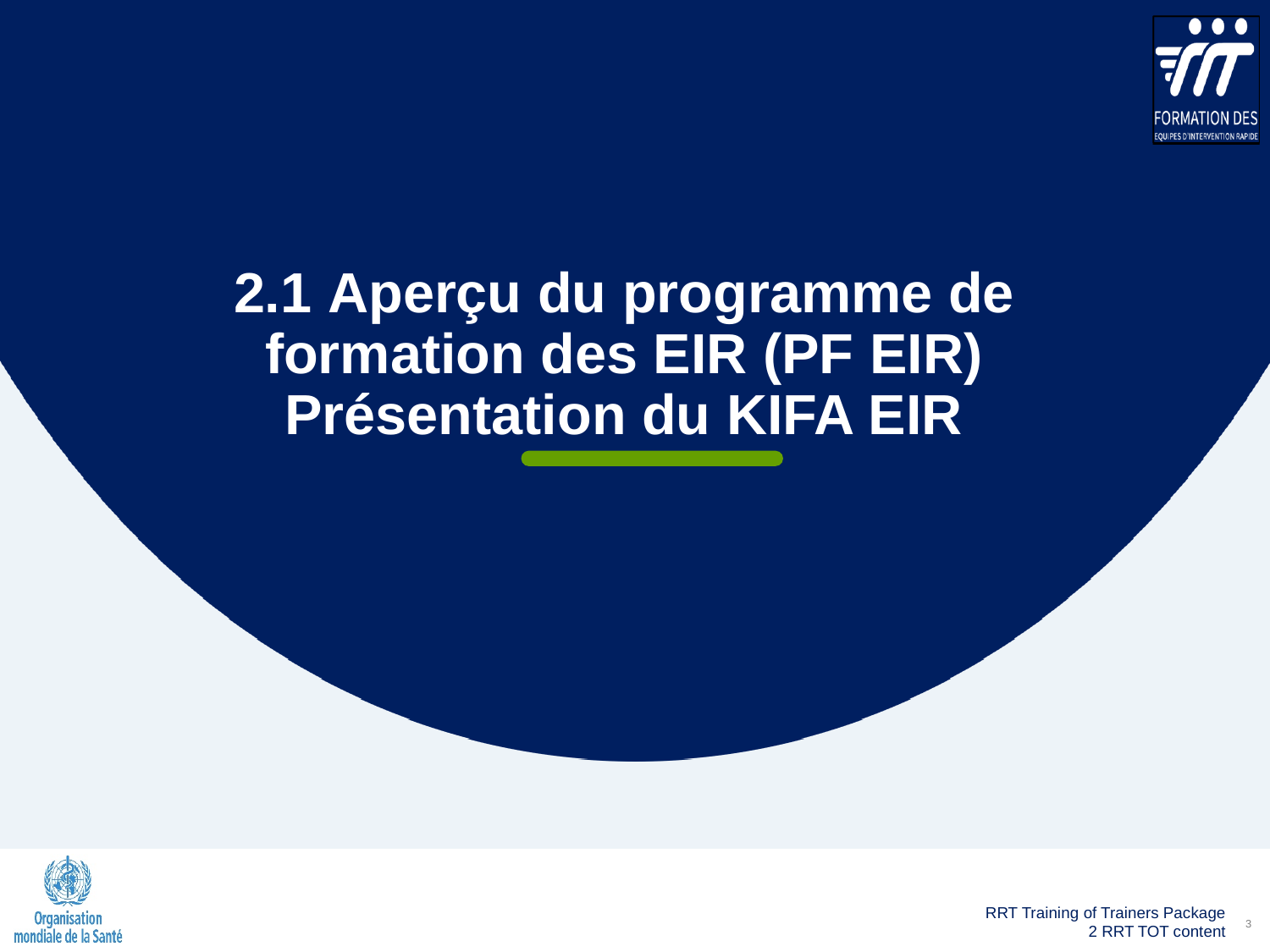

2.1 Aperçu du programme de formation des EIR (PF EIR)
Présentation du KIFA EIR